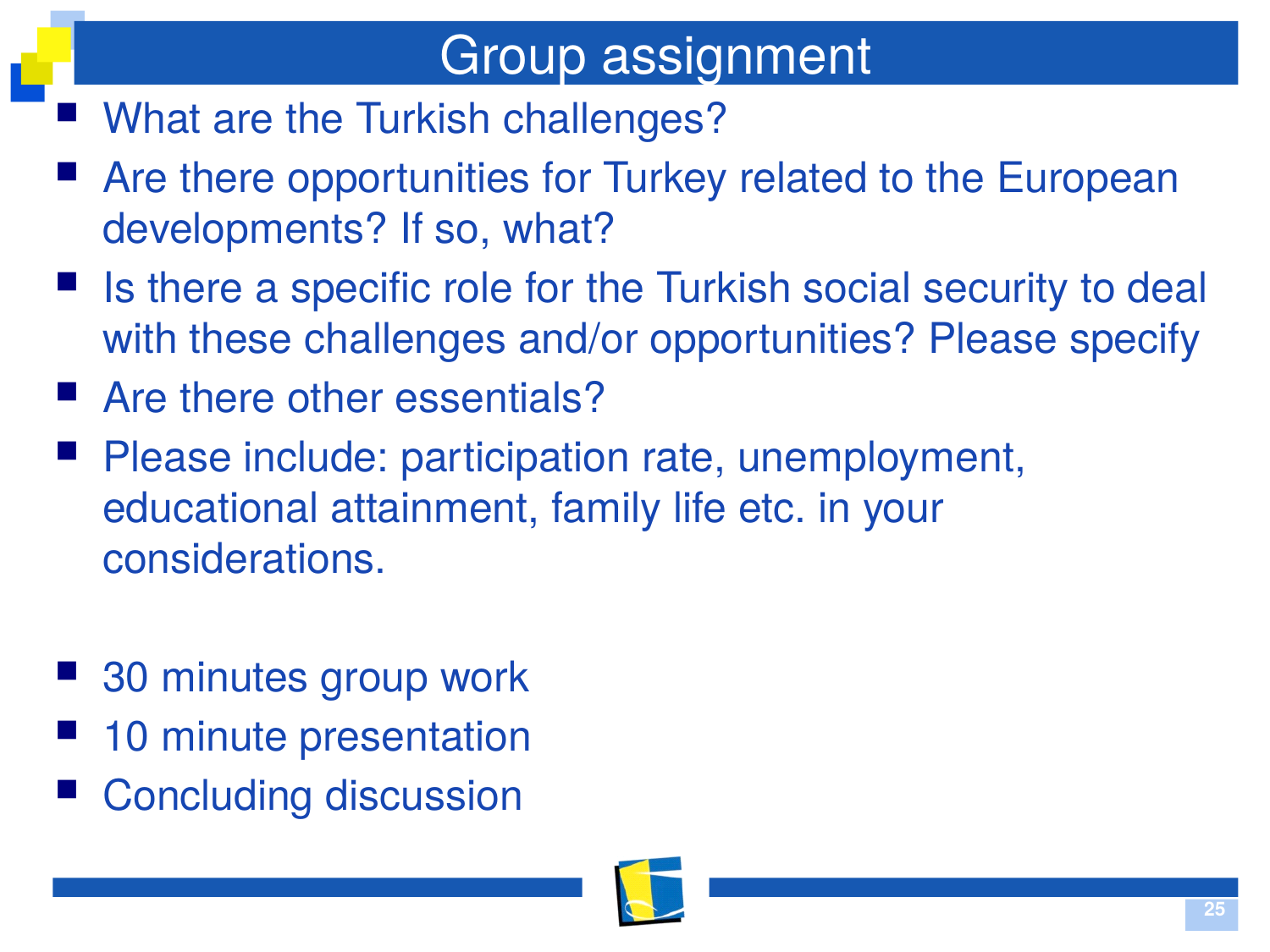

# Group assignment
What are the Turkish challenges?
Are there opportunities for Turkey related to the European developments? If so, what?
Is there a specific role for the Turkish social security to deal with these challenges and/or opportunities? Please specify
Are there other essentials?
Please include: participation rate, unemployment, educational attainment, family life etc. in your considerations.

30 minutes group work
10 minute presentation
Concluding discussion
25